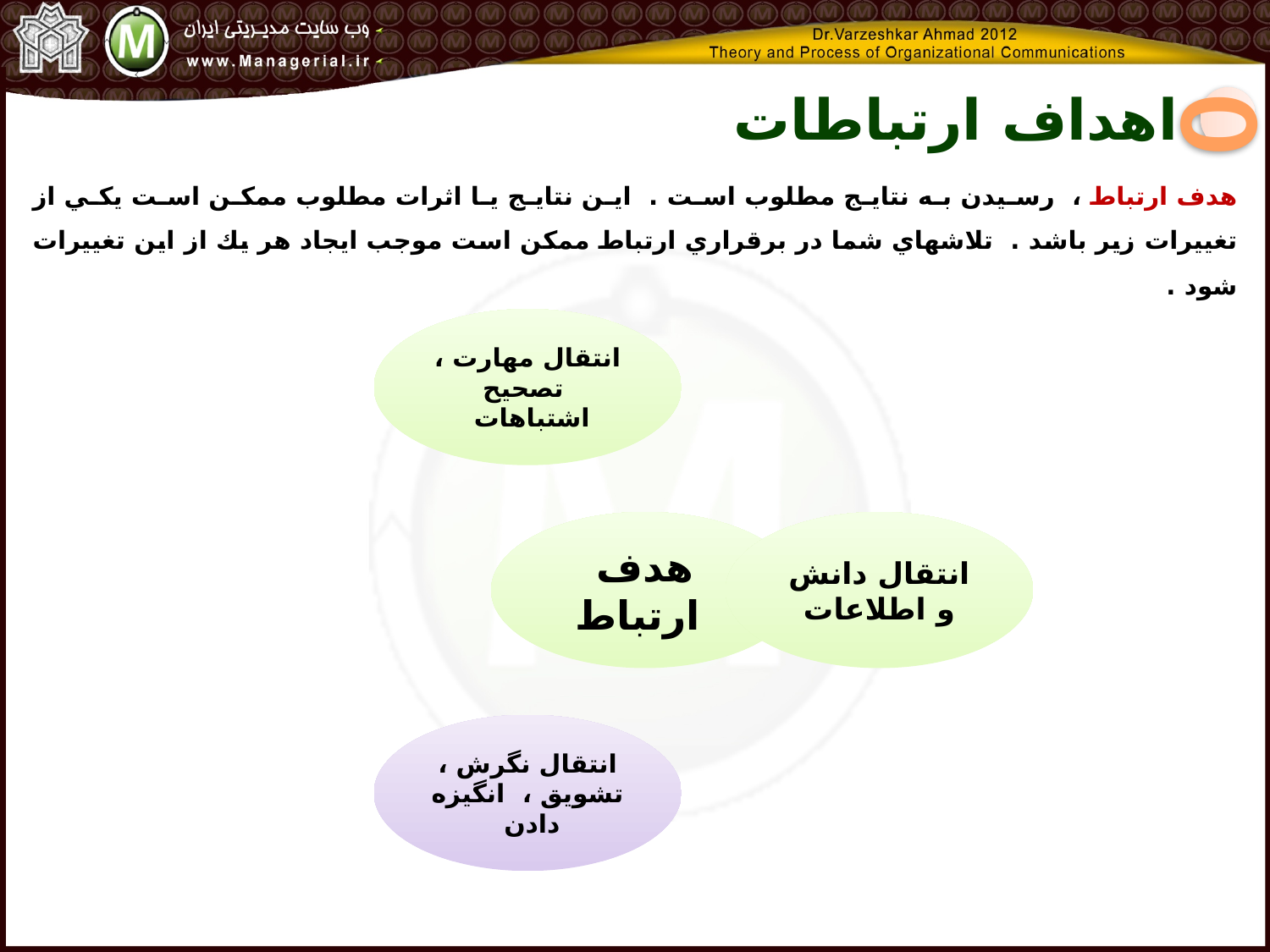

اهداف ارتباطات
0
هدف ارتباط ،  رسيدن به نتايج مطلوب است .  اين نتايج يا اثرات مطلوب ممكن است يكي از تغييرات زیر باشد .  تلاشهاي شما در برقراري ارتباط ممكن است موجب ايجاد هر يك از این تغييرات شود .
هدف ارتباط
انتقال نگرش ، تشويق ،  انگيزه دادن
انتقال مهارت ،  تصحيح اشتباهات